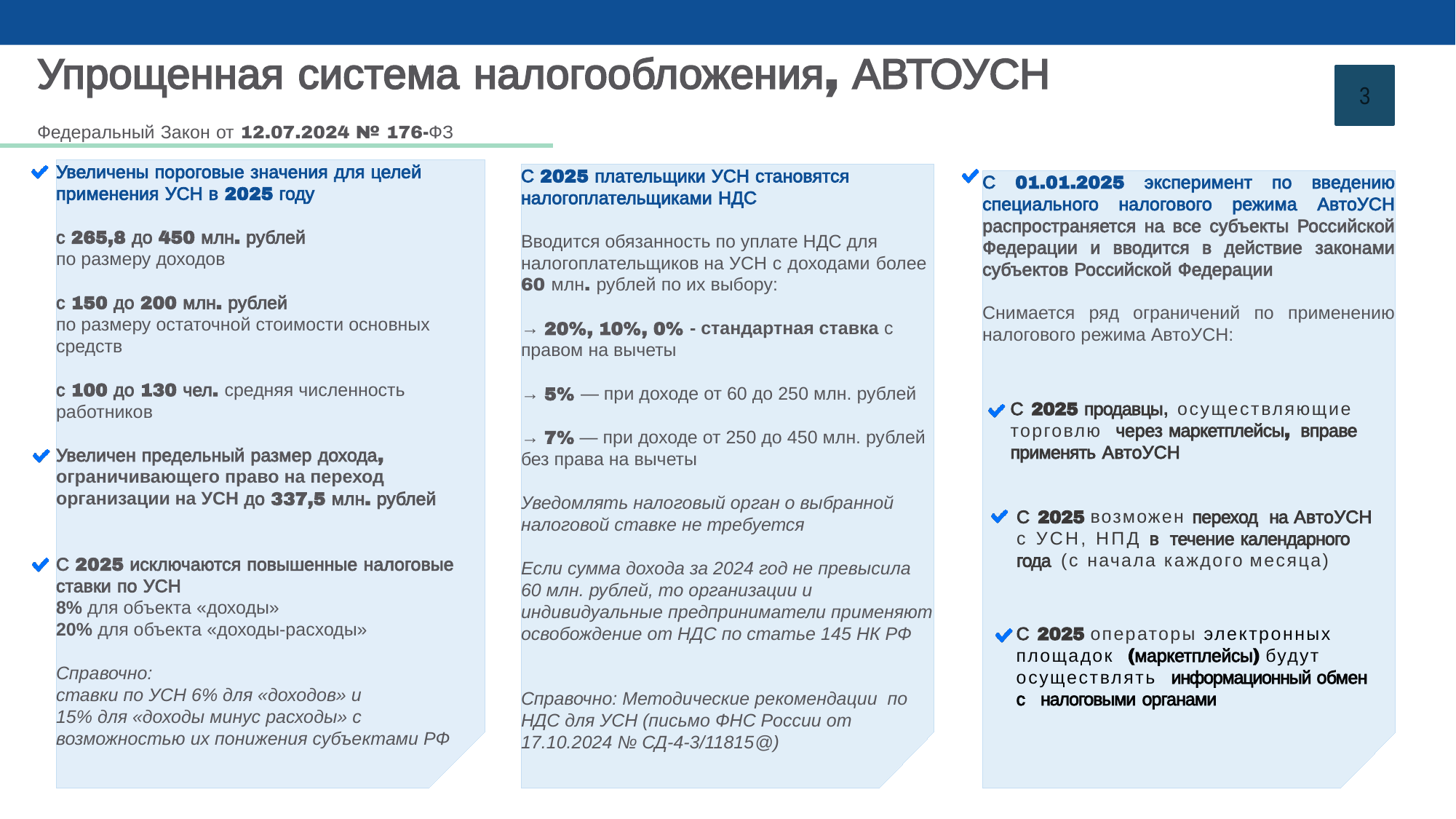

Упрощенная система налогообложения, АВТОУСН
Федеральный Закон от 12.07.2024 № 176-ФЗ
3
Увеличены пороговые значения для целей применения УСН в 2025 году

с 265,8 до 450 млн. рублей
по размеру доходов

с 150 до 200 млн. рублей
по размеру остаточной стоимости основных средств

с 100 до 130 чел. средняя численность работников

Увеличен предельный размер дохода, ограничивающего право на переход организации на УСН до 337,5 млн. рублей

С 2025 исключаются повышенные налоговые ставки по УСН
8% для объекта «доходы»
20% для объекта «доходы-расходы»

Справочно:
ставки по УСН 6% для «доходов» и
15% для «доходы минус расходы» с возможностью их понижения субъектами РФ

С 2025 плательщики УСН становятся налогоплательщиками НДС

Вводится обязанность по уплате НДС для налогоплательщиков на УСН с доходами более 60 млн. рублей по их выбору:

→ 20%, 10%, 0% - стандартная ставка с правом на вычеты

→ 5% — при доходе от 60 до 250 млн. рублей

→ 7% — при доходе от 250 до 450 млн. рублей
без права на вычеты

Уведомлять налоговый орган о выбранной налоговой ставке не требуется

Если сумма дохода за 2024 год не превысила 60 млн. рублей, то организации и индивидуальные предприниматели применяют освобождение от НДС по статье 145 НК РФ

Справочно: Методические рекомендации  по НДС для УСН (письмо ФНС России от 17.10.2024 № СД-4-3/11815@)

С 01.01.2025 эксперимент по введению специального налогового режима АвтоУСН распространяется на все субъекты Российской Федерации и вводится в действие законами субъектов Российской Федерации

Снимается ряд ограничений по применению налогового режима АвтоУСН:

С 2025 продавцы,  осуществляющие торговлю  через маркетплейсы,  вправе применять АвтоУСН

С 2025 возможен переход  на АвтоУСН с УСН, НПД в  течение календарного года  (с начала каждого месяца)

С 2025 операторы электронных площадок  (маркетплейсы) будут  осуществлять  информационный обмен с  налоговыми органами